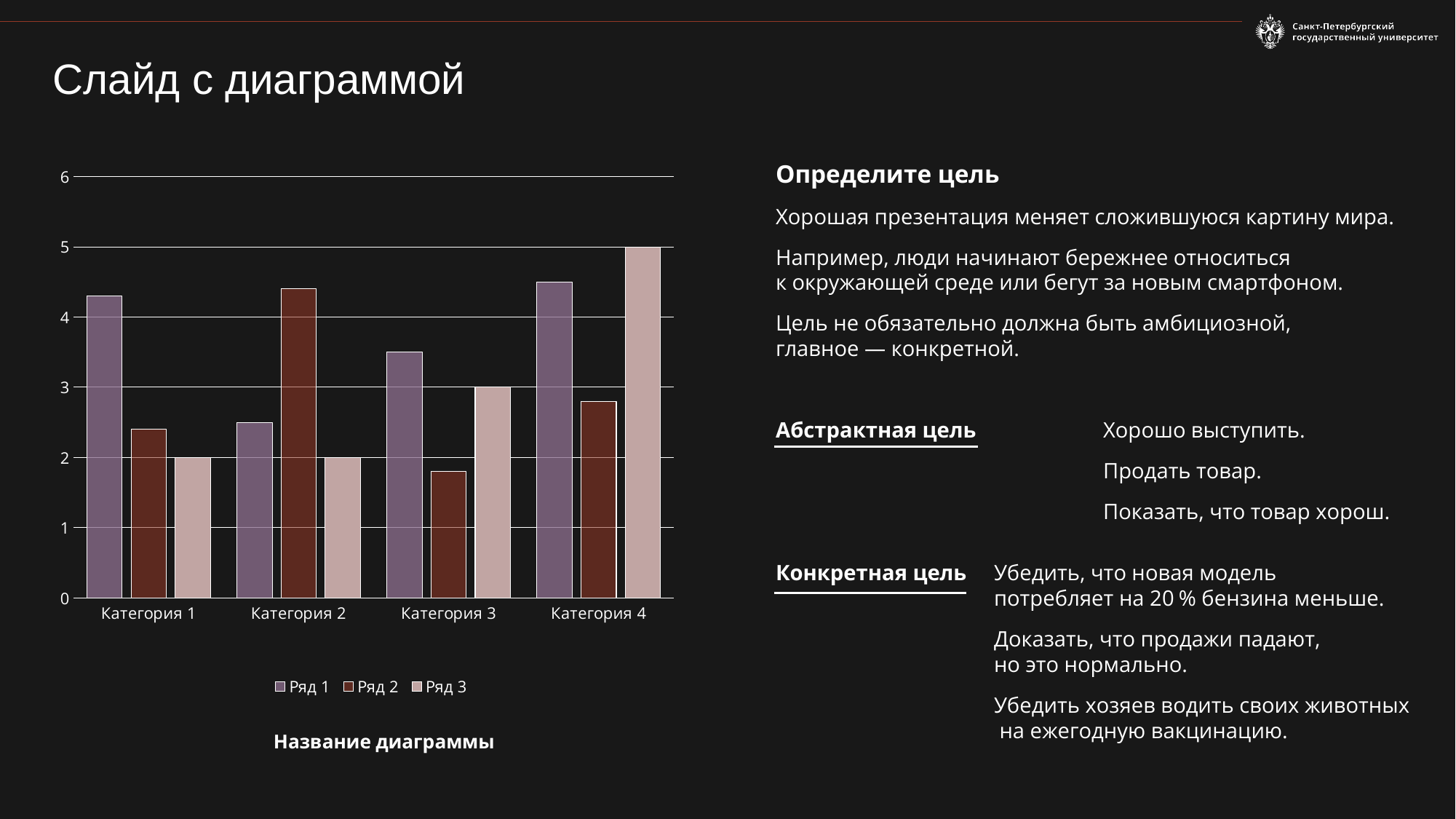

# Слайд с диаграммой
Определите цель
Хорошая презентация меняет сложившуюся картину мира.
Например, люди начинают бережнее относиться
к окружающей среде или бегут за новым смартфоном.
Цель не обязательно должна быть амбициозной,
главное — конкретной.

Абстрактная цель		Хорошо выступить.
			Продать товар.
			Показать, что товар хорош.
Конкретная цель	Убедить, что новая модель
		потребляет на 20 % бензина меньше.
		Доказать, что продажи падают,
		но это нормально.
		Убедить хозяев водить своих животных
		 на ежегодную вакцинацию.

### Chart: Название диаграммы

| Category | Ряд 1 | Ряд 2 | Ряд 3 |
|---|---|---|---|
| Категория 1 | 4.3 | 2.4 | 2.0 |
| Категория 2 | 2.5 | 4.4 | 2.0 |
| Категория 3 | 3.5 | 1.8 | 3.0 |
| Категория 4 | 4.5 | 2.8 | 5.0 |